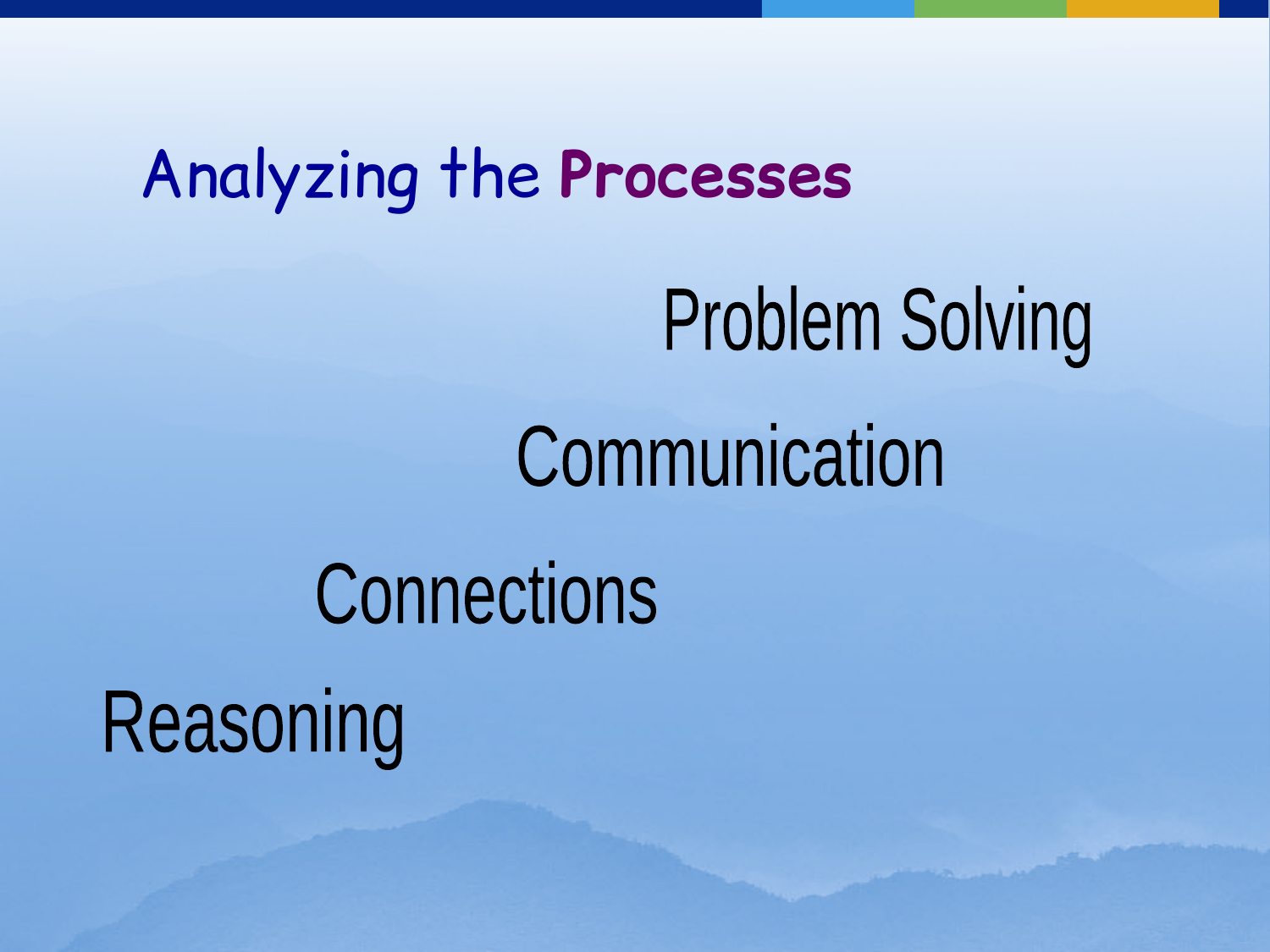

Analyzing the Processes
Problem Solving
Communication
Connections
Reasoning